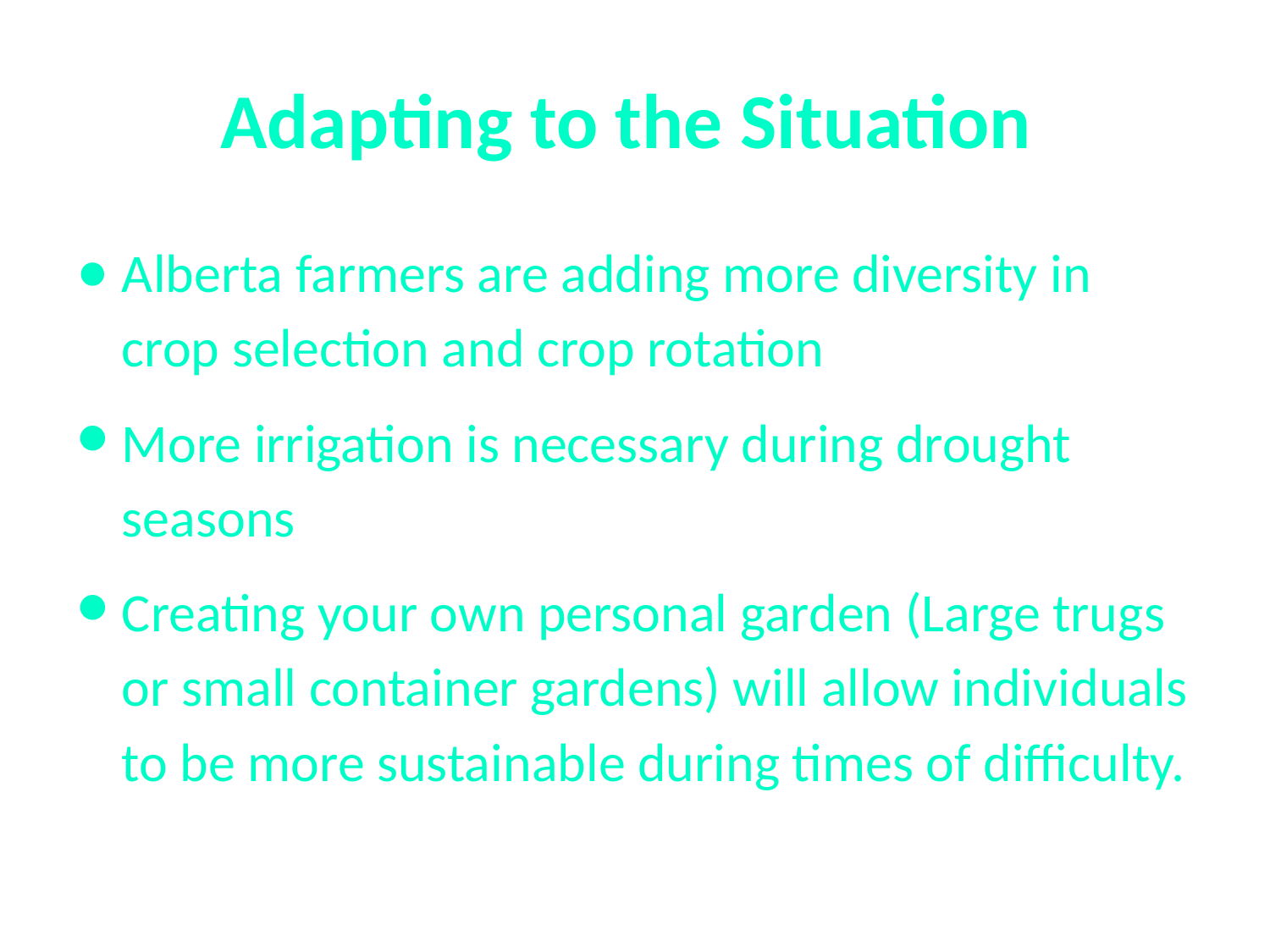

# Adapting to the Situation
Alberta farmers are adding more diversity in crop selection and crop rotation
More irrigation is necessary during drought seasons
Creating your own personal garden (Large trugs or small container gardens) will allow individuals to be more sustainable during times of difficulty.